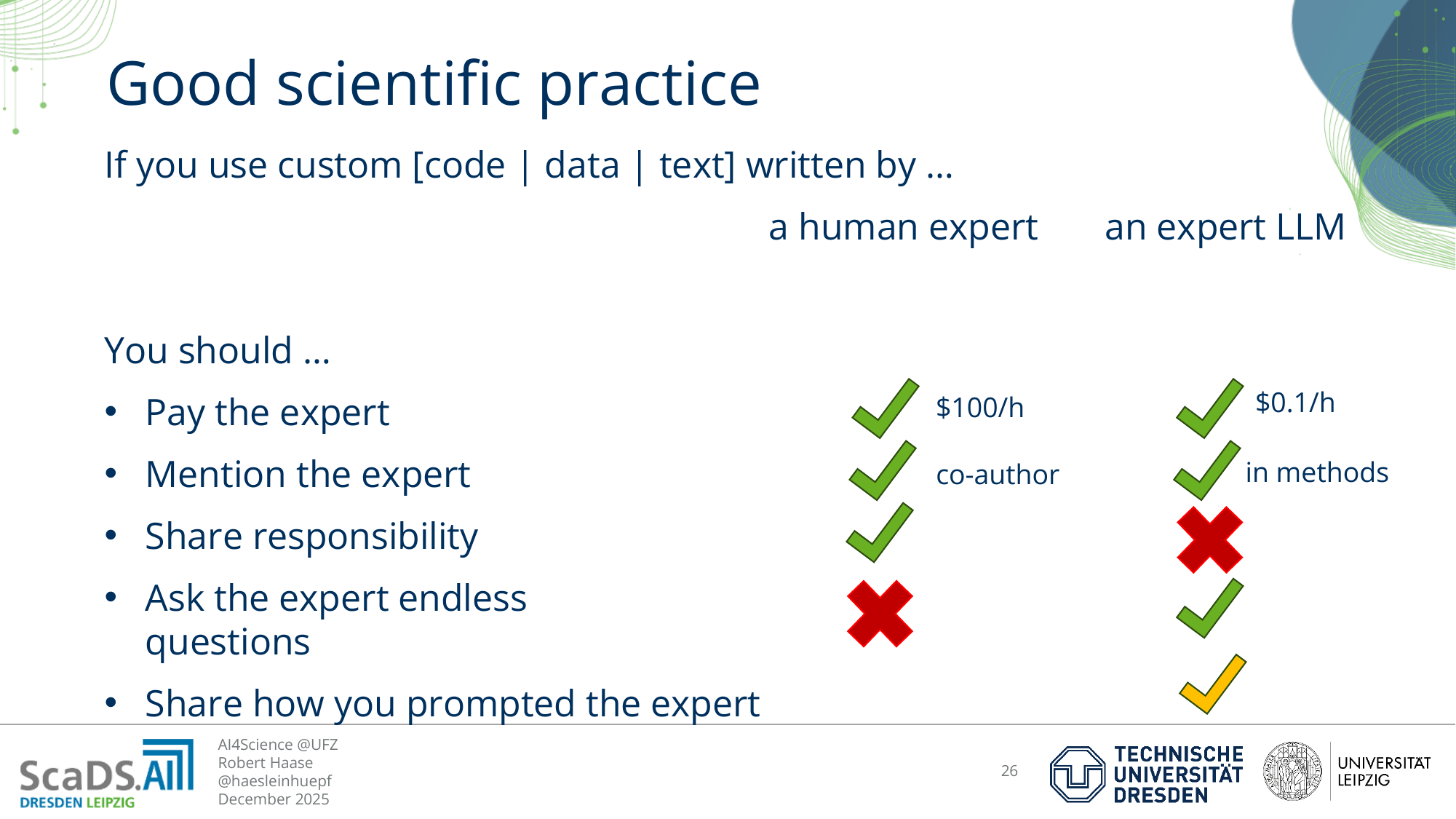

# Good scientific practice
If you use custom [code | data | text] written by …
						 a human expert       an expert LLM

You should …
Pay the expert
Mention the expert
Share responsibility
Ask the expert endless
questions
Share how you prompted the expert
$0.1/h

$100/h

in methods
co-author